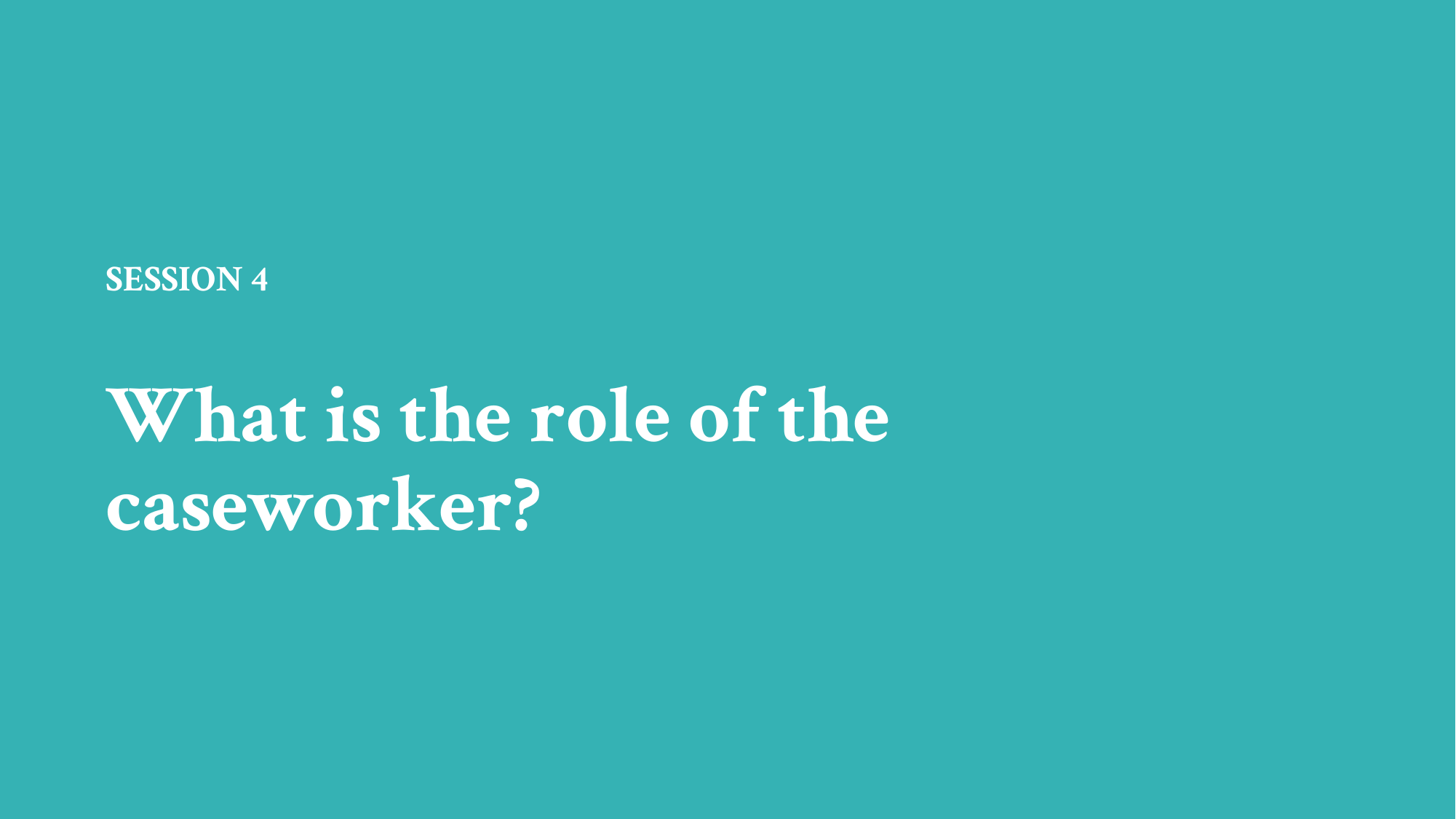

SESSION 4
What is the role of the caseworker?